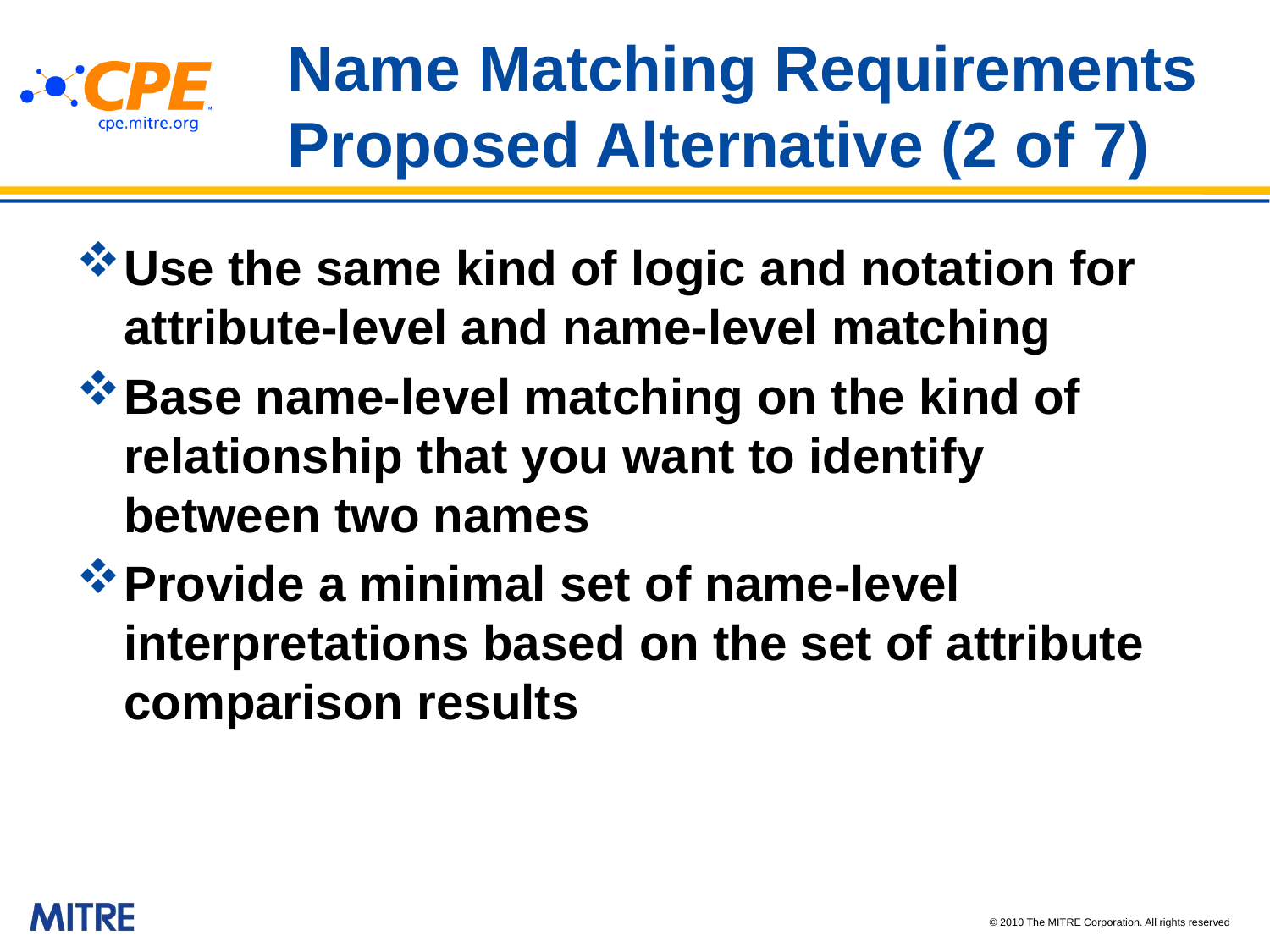

# Name Matching Requirements Proposed Alternative (2 of 7)
Use the same kind of logic and notation for attribute-level and name-level matching
Base name-level matching on the kind of relationship that you want to identify between two names
Provide a minimal set of name-level interpretations based on the set of attribute comparison results